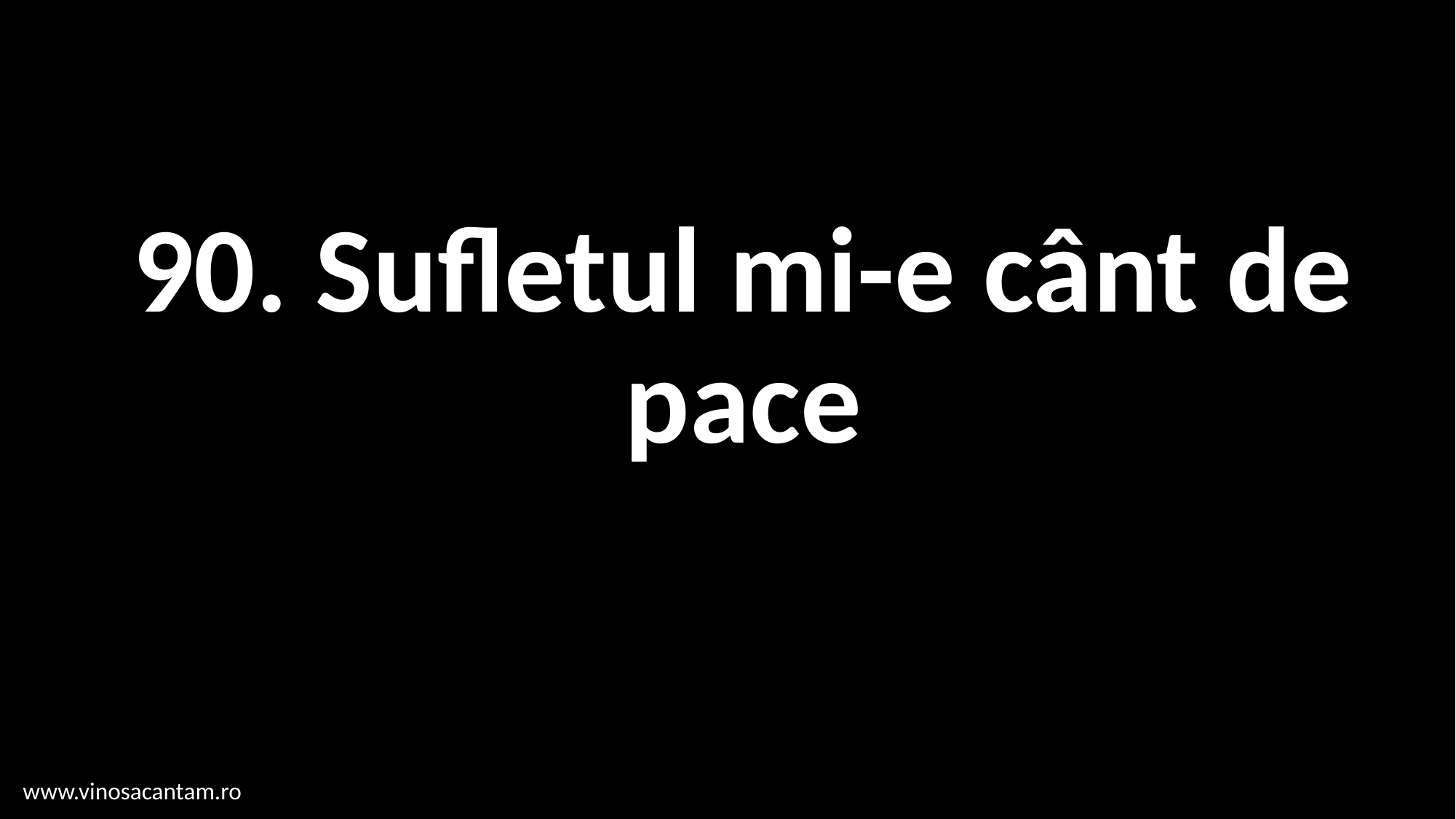

# 90. Sufletul mi-e cânt de pace

www.vinosacantam.ro